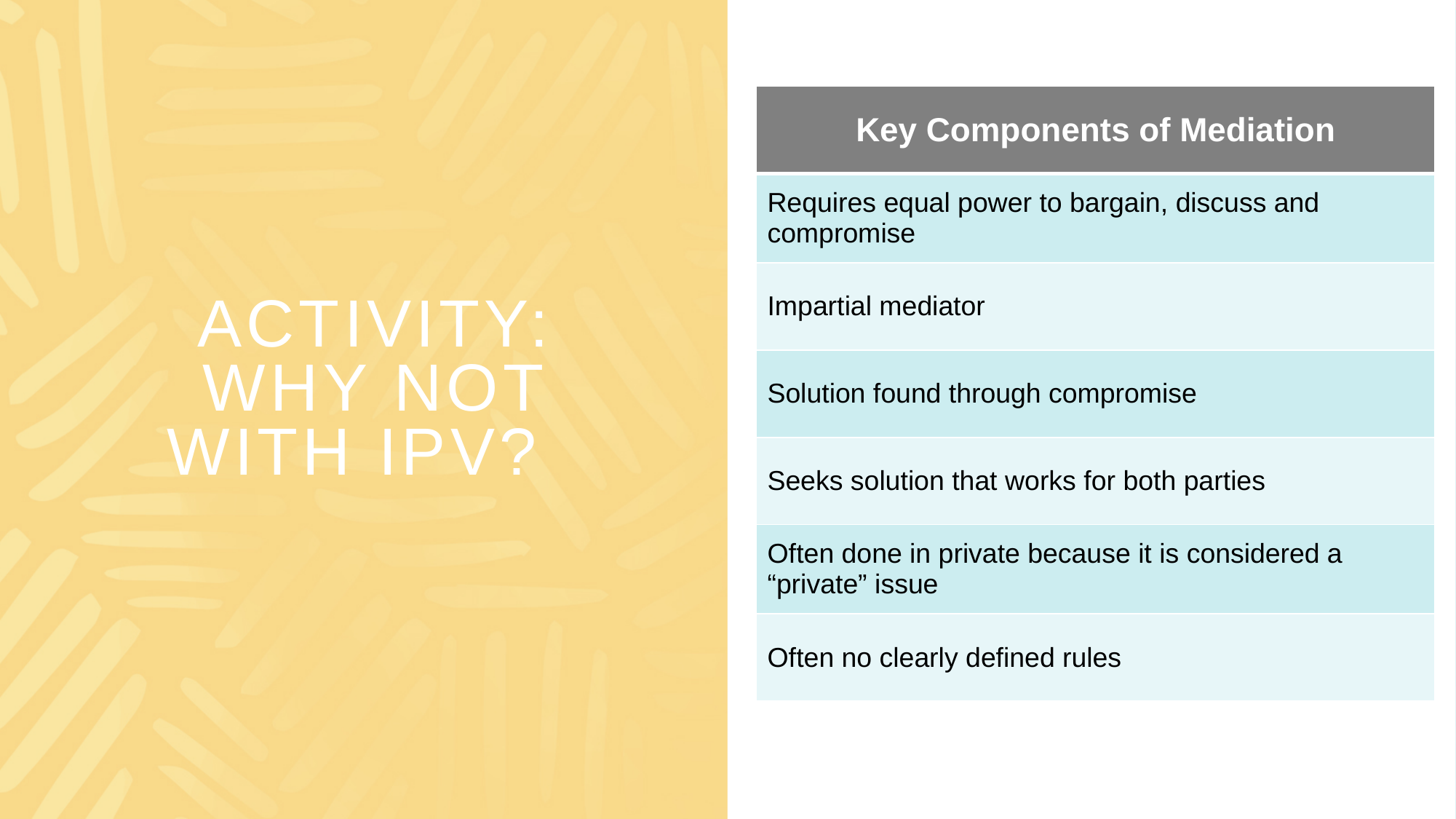

| Key Components of Mediation |
| --- |
| Requires equal power to bargain, discuss and compromise |
| Impartial mediator |
| Solution found through compromise |
| Seeks solution that works for both parties |
| Often done in private because it is considered a “private” issue |
| Often no clearly defined rules |

# Activity: Why not with IPV?